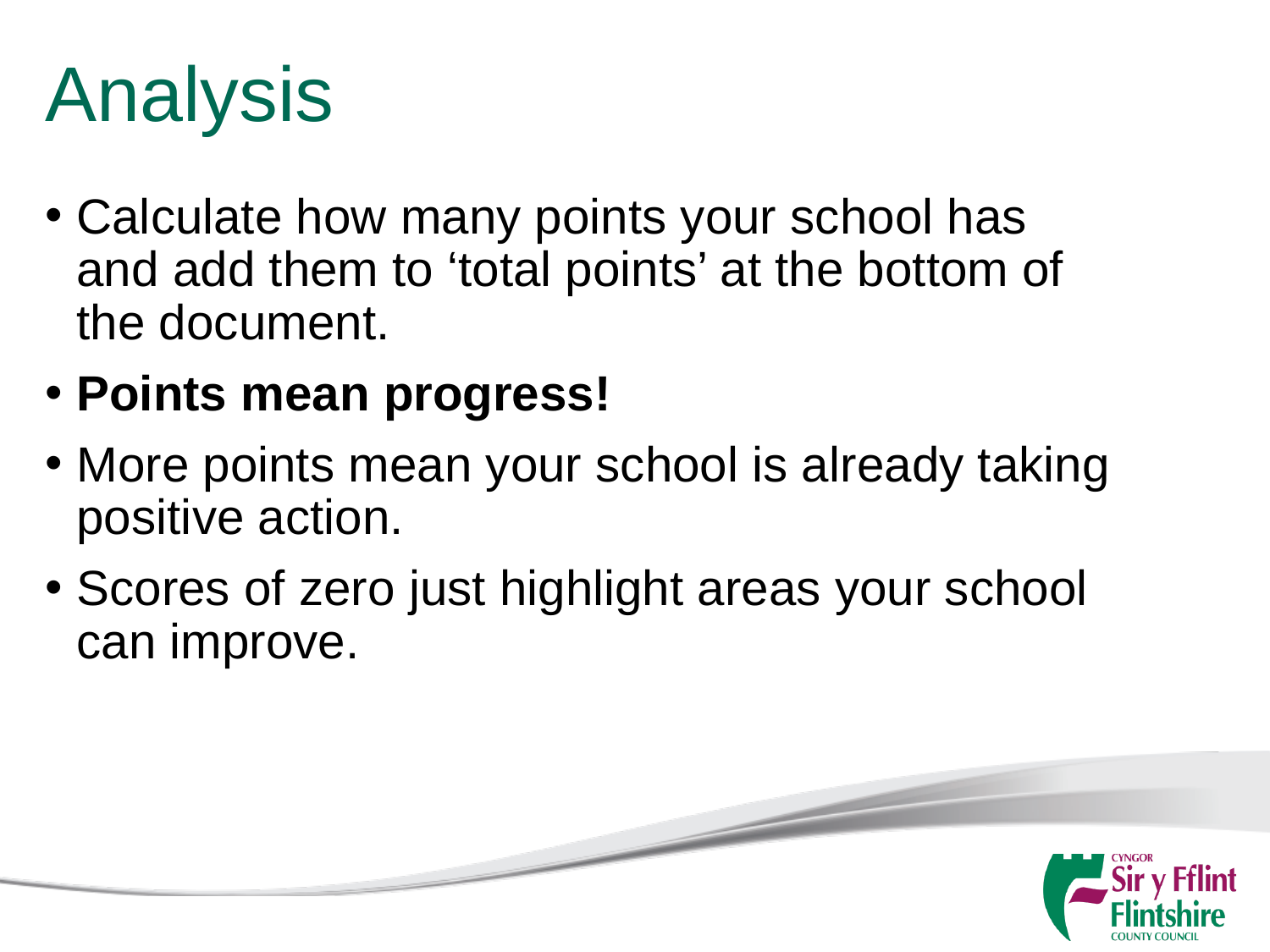

# Analysis
Calculate how many points your school has and add them to ‘total points’ at the bottom of the document.
Points mean progress!
More points mean your school is already taking positive action.
Scores of zero just highlight areas your school can improve.